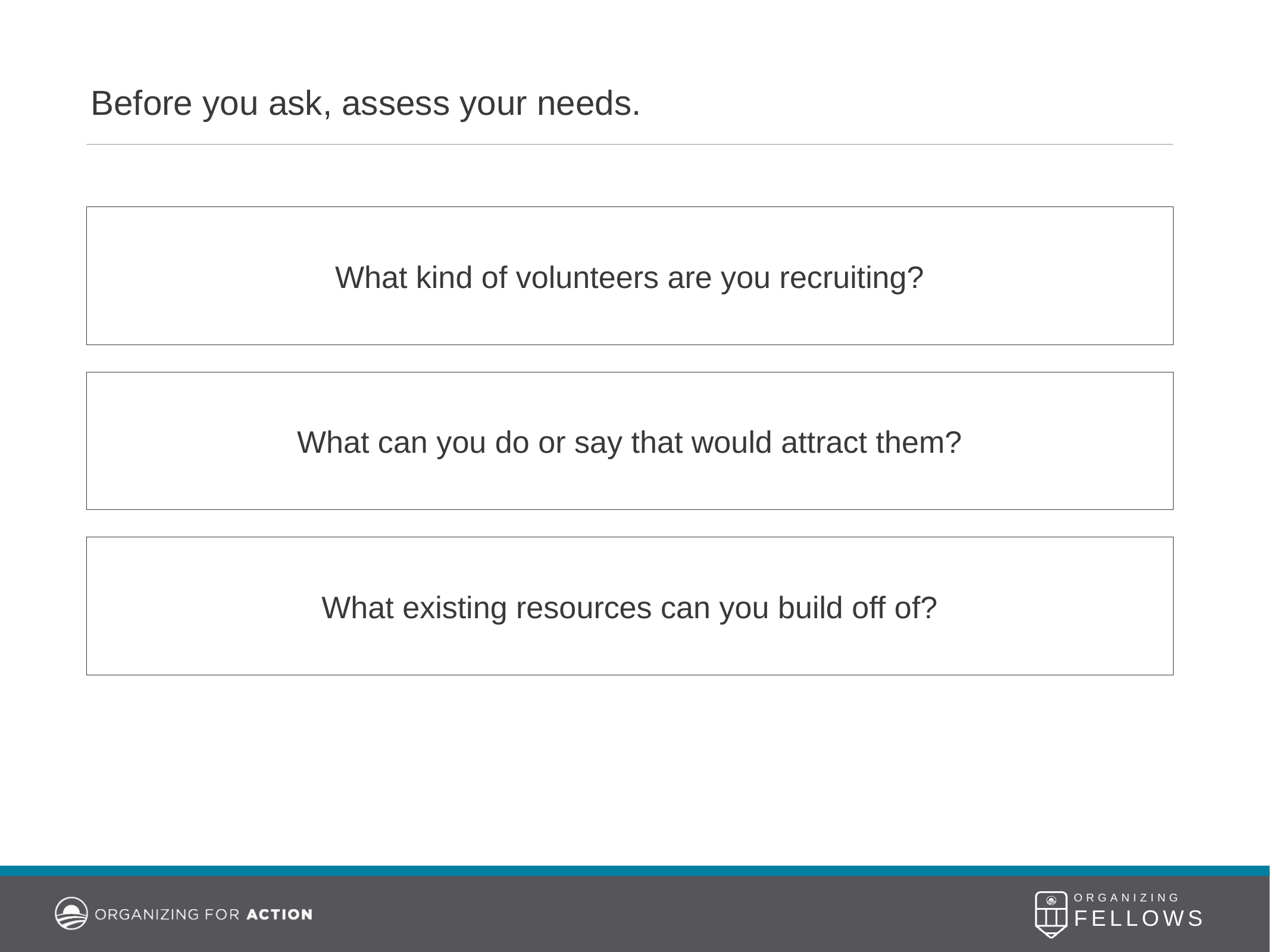

Before you ask, assess your needs.

What kind of volunteers are you recruiting?

What can you do or say that would attract them?

What existing resources can you build off of?